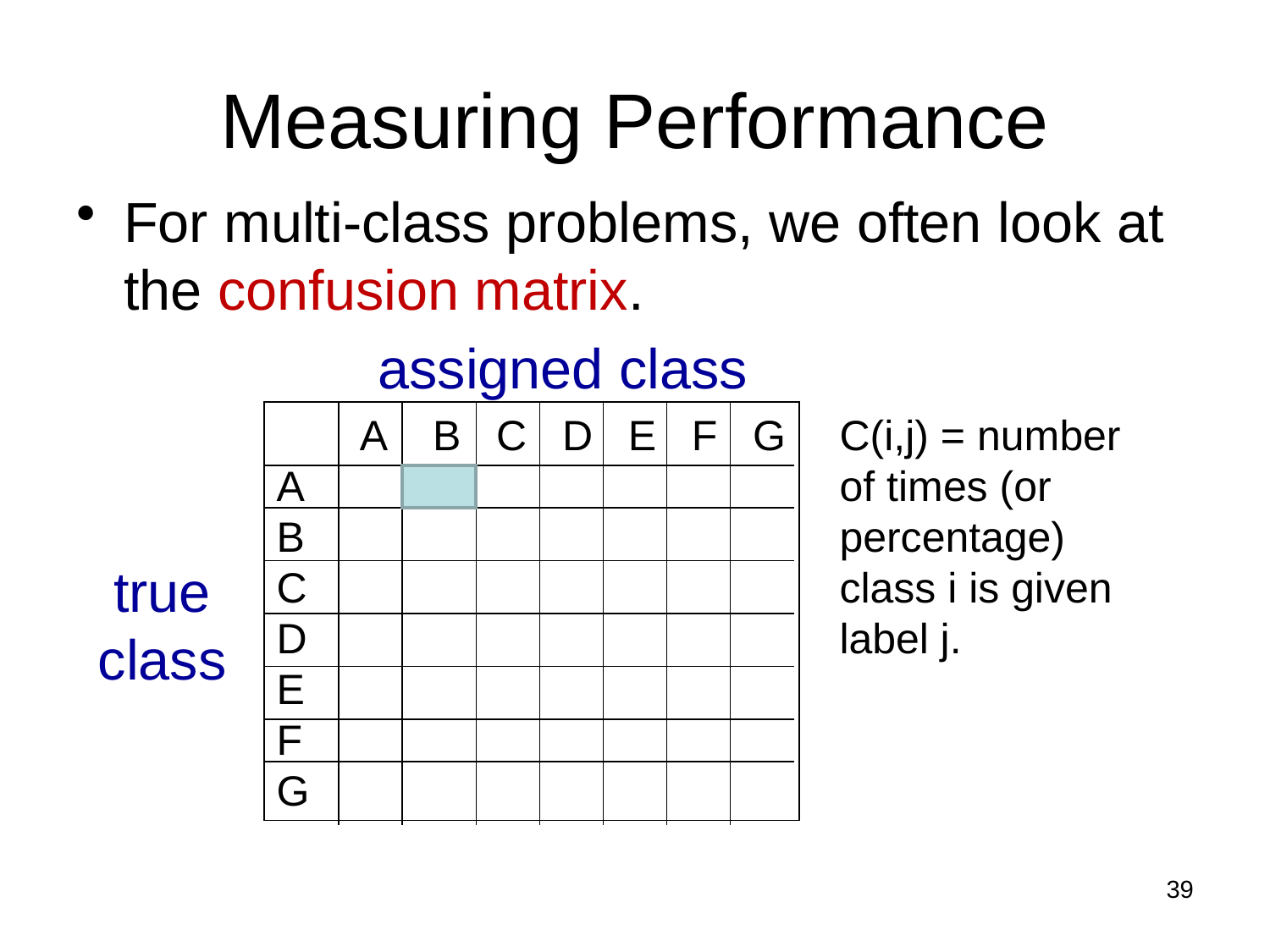

# Measuring Performance
For multi-class problems, we often look at the confusion matrix.
			assigned class
       A    B   C   D   E   F   G
A
B
C
D
E
F
G
C(i,j) = number
of times (or
percentage)
class i is given
label j.

true
class
39